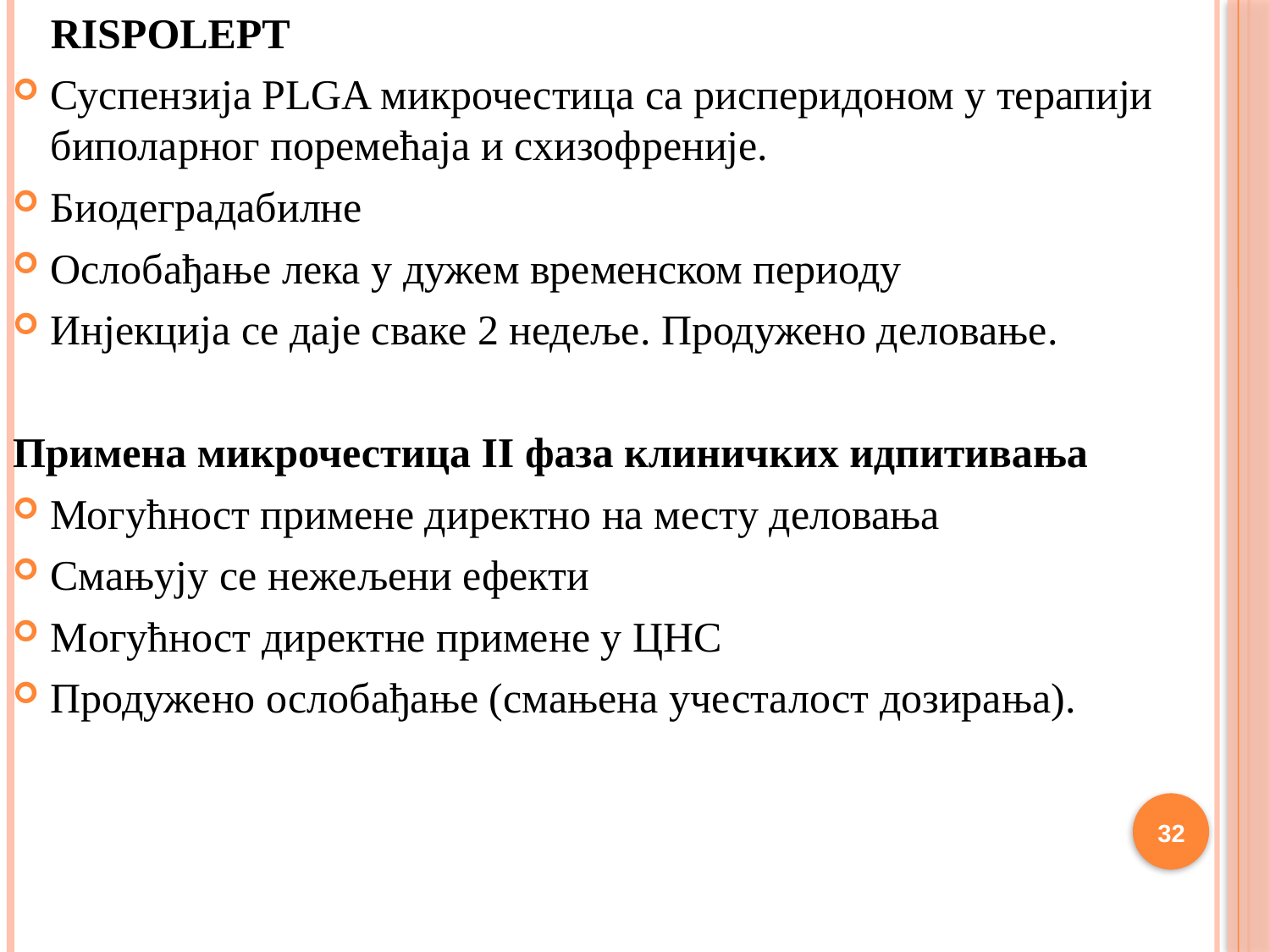

RISPOLEPT
Суспензија PLGA микрочестица са рисперидоном у терапији биполарног поремећаја и схизофреније.
Биодеградабилне
Ослобађање лека у дужем временском периоду
Инјекција се даје сваке 2 недеље. Продужено деловање.

Примена микрочестица II фаза клиничких идпитивања
Могућност примене директно на месту деловања
Смањују се нежељени ефекти
Могућност директне примене у ЦНС
Продужено ослобађање (смањена учесталост дозирања).
32